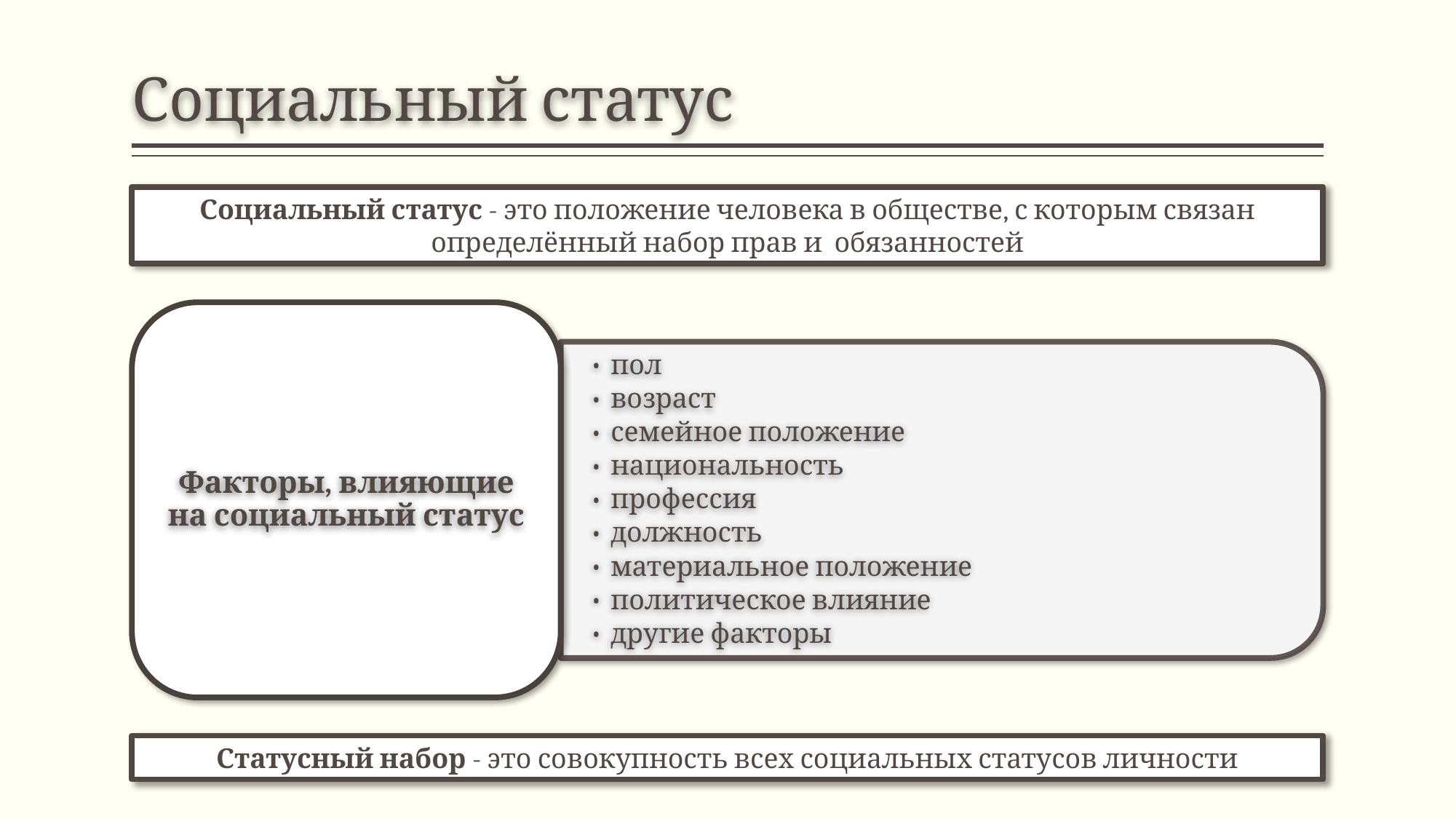

# Социальный статус
Социальный статус - это положение человека в обществе, с которым связан определённый набор прав и  обязанностей

Факторы, влияющие на социальный статус
пол
возраст
семейное положение
национальность
профессия
должность
материальное положение
политическое влияние
другие факторы
Статусный набор - это совокупность всех социальных статусов личности